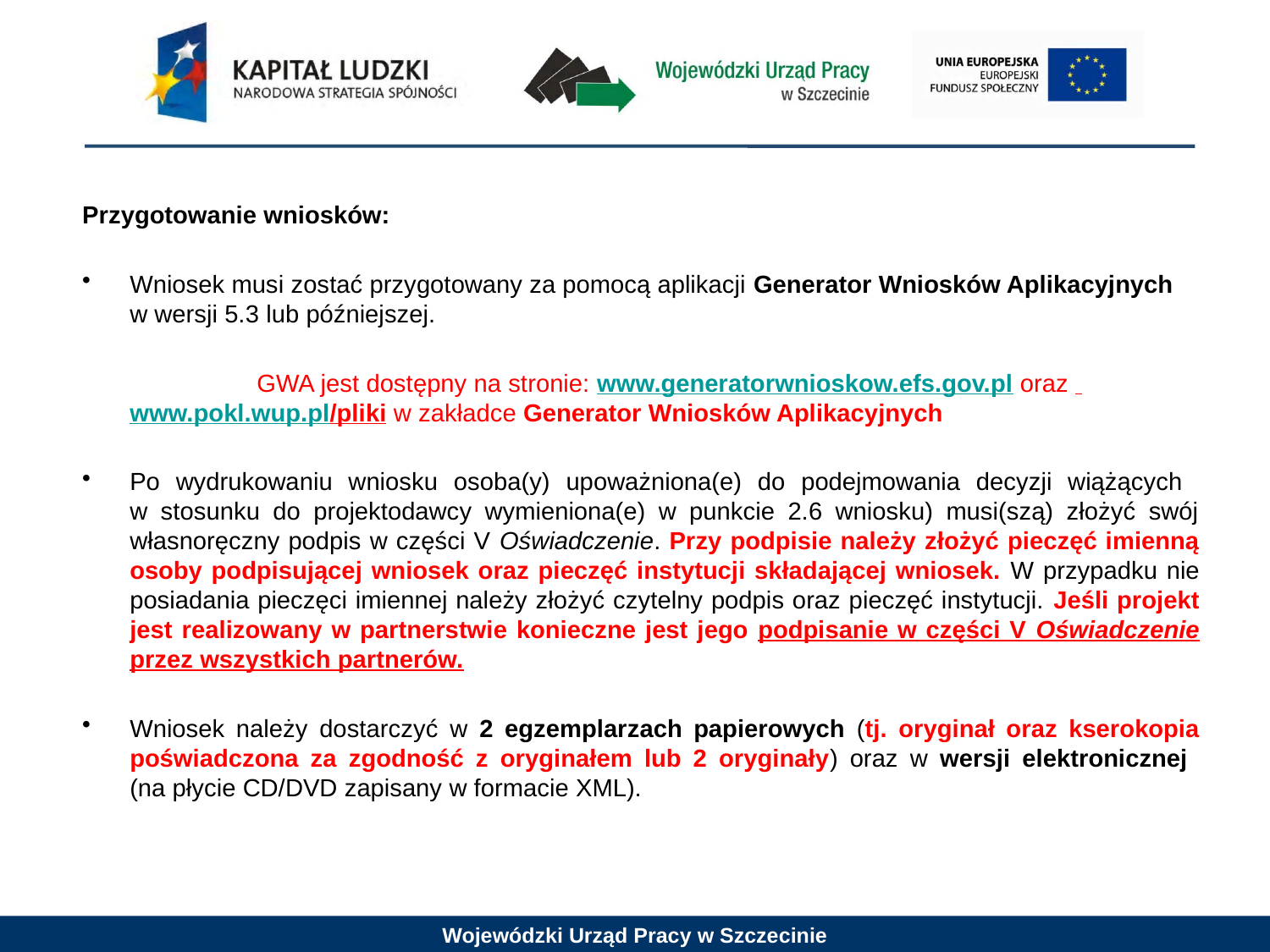

Przygotowanie wniosków:

Wniosek musi zostać przygotowany za pomocą aplikacji Generator Wniosków Aplikacyjnych
w wersji 5.3 lub późniejszej.

		GWA jest dostępny na stronie: www.generatorwnioskow.efs.gov.pl oraz  	www.pokl.wup.pl/pliki w zakładce Generator Wniosków Aplikacyjnych

Po wydrukowaniu wniosku osoba(y) upoważniona(e) do podejmowania decyzji wiążących
w stosunku do projektodawcy wymieniona(e) w punkcie 2.6 wniosku) musi(szą) złożyć swój własnoręczny podpis w części V Oświadczenie. Przy podpisie należy złożyć pieczęć imienną osoby podpisującej wniosek oraz pieczęć instytucji składającej wniosek. W przypadku nie posiadania pieczęci imiennej należy złożyć czytelny podpis oraz pieczęć instytucji. Jeśli projekt jest realizowany w partnerstwie konieczne jest jego podpisanie w części V Oświadczenie przez wszystkich partnerów.

Wniosek należy dostarczyć w 2 egzemplarzach papierowych (tj. oryginał oraz kserokopia poświadczona za zgodność z oryginałem lub 2 oryginały) oraz w wersji elektronicznej
(na płycie CD/DVD zapisany w formacie XML).